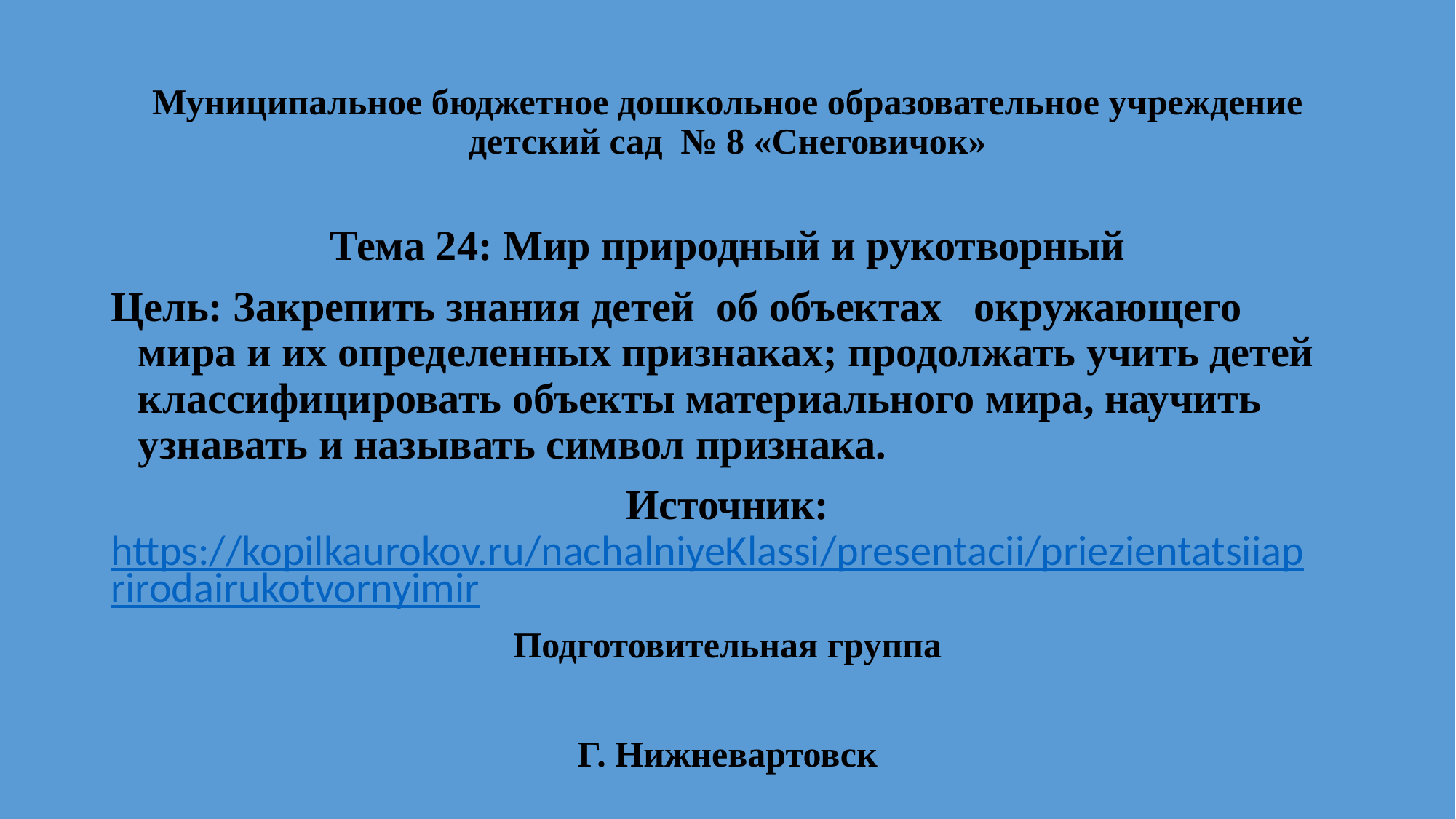

# Муниципальное бюджетное дошкольное образовательное учреждение детский сад  № 8 «Снеговичок»
Тема 24: Мир природный и рукотворный
Цель: Закрепить знания детей  об объектах   окружающего мира и их определенных признаках; продолжать учить детей классифицировать объекты материального мира, научить узнавать и называть символ признака.
Источник:https://kopilkaurokov.ru/nachalniyeKlassi/presentacii/priezientatsiiaprirodairukotvornyimir
Подготовительная группа

Г. Нижневартовск